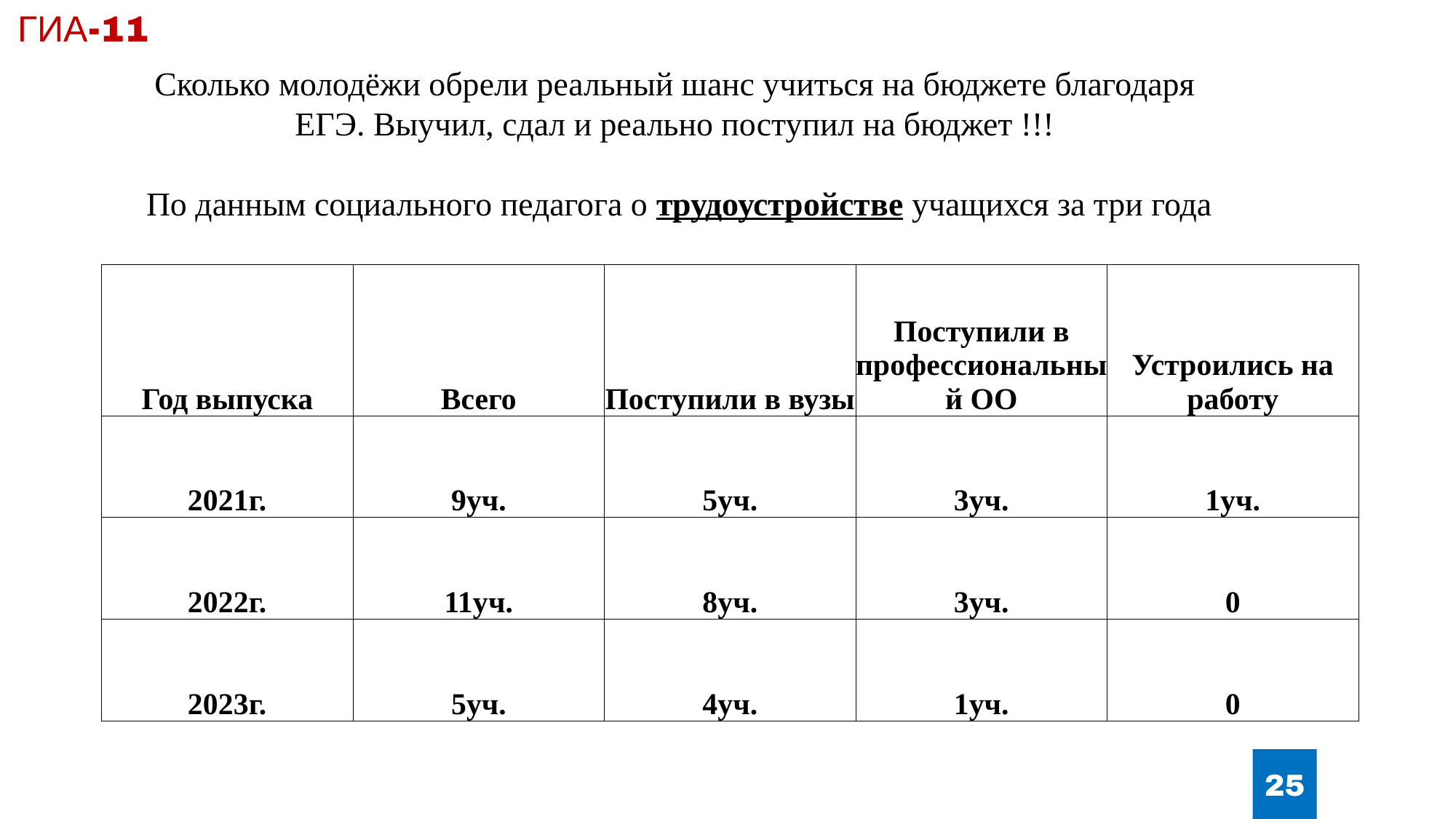

ГИА-11
Сколько молодёжи обрели реальный шанс учиться на бюджете благодаря
ЕГЭ. Выучил, сдал и реально поступил на бюджет !!!

По данным социального педагога о трудоустройстве учащихся за три года

| Год выпуска | Всего | Поступили в вузы | Поступили в профессиональный ОО | Устроились на работу |
| --- | --- | --- | --- | --- |
| 2021г. | 9уч. | 5уч. | 3уч. | 1уч. |
| 2022г. | 11уч. | 8уч. | 3уч. | 0 |
| 2023г. | 5уч. | 4уч. | 1уч. | 0 |
25